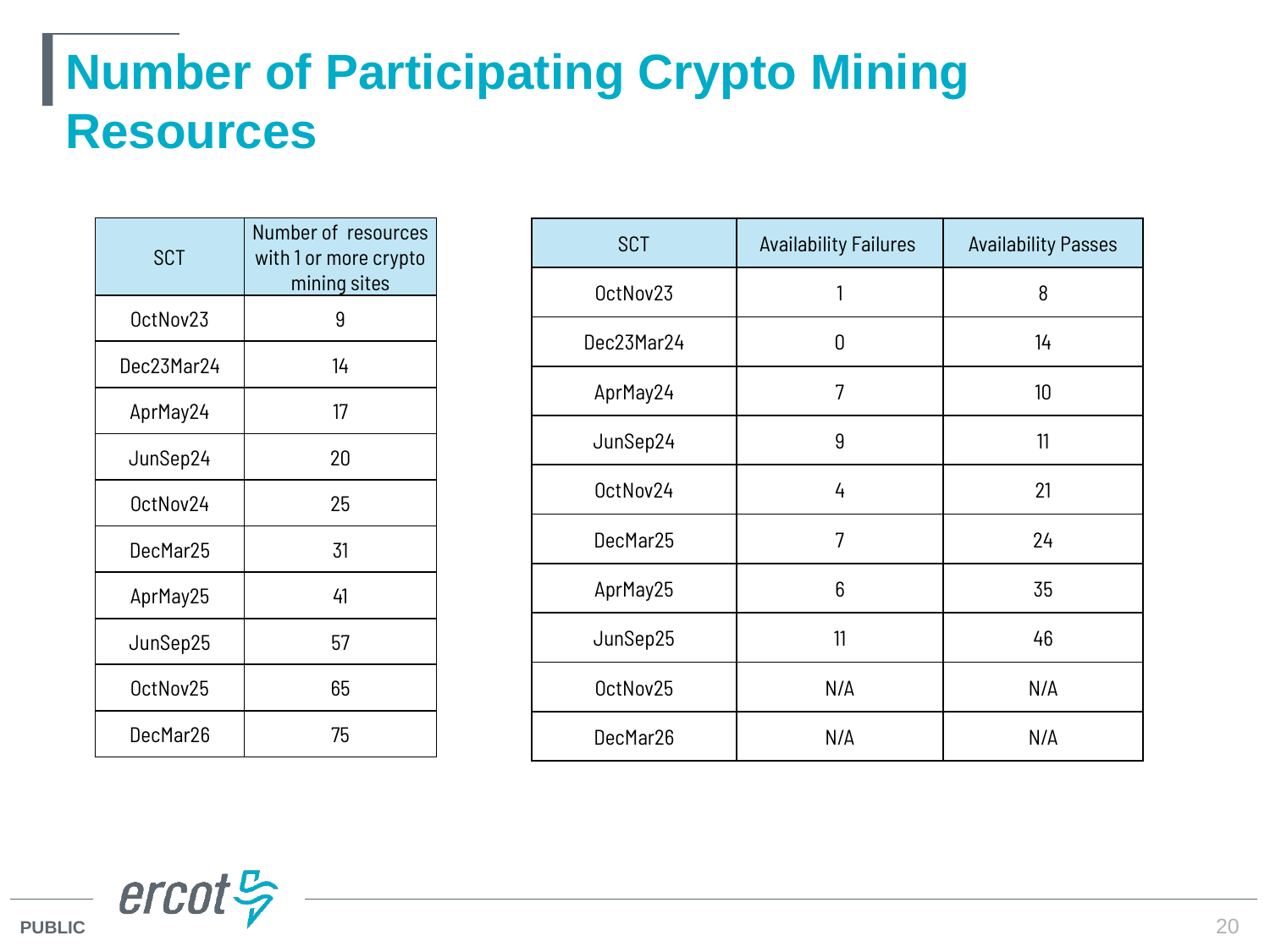

# Number of Participating Crypto Mining Resources
| SCT | Number of resources with 1 or more crypto mining sites |
| --- | --- |
| OctNov23 | 9 |
| Dec23Mar24 | 14 |
| AprMay24 | 17 |
| JunSep24 | 20 |
| OctNov24 | 25 |
| DecMar25 | 31 |
| AprMay25 | 41 |
| JunSep25 | 57 |
| OctNov25 | 65 |
| DecMar26 | 75 |
| SCT | Availability Failures | Availability Passes |
| --- | --- | --- |
| OctNov23 | 1 | 8 |
| Dec23Mar24 | 0 | 14 |
| AprMay24 | 7 | 10 |
| JunSep24 | 9 | 11 |
| OctNov24 | 4 | 21 |
| DecMar25 | 7 | 24 |
| AprMay25 | 6 | 35 |
| JunSep25 | 11 | 46 |
| OctNov25 | N/A | N/A |
| DecMar26 | N/A | N/A |
20